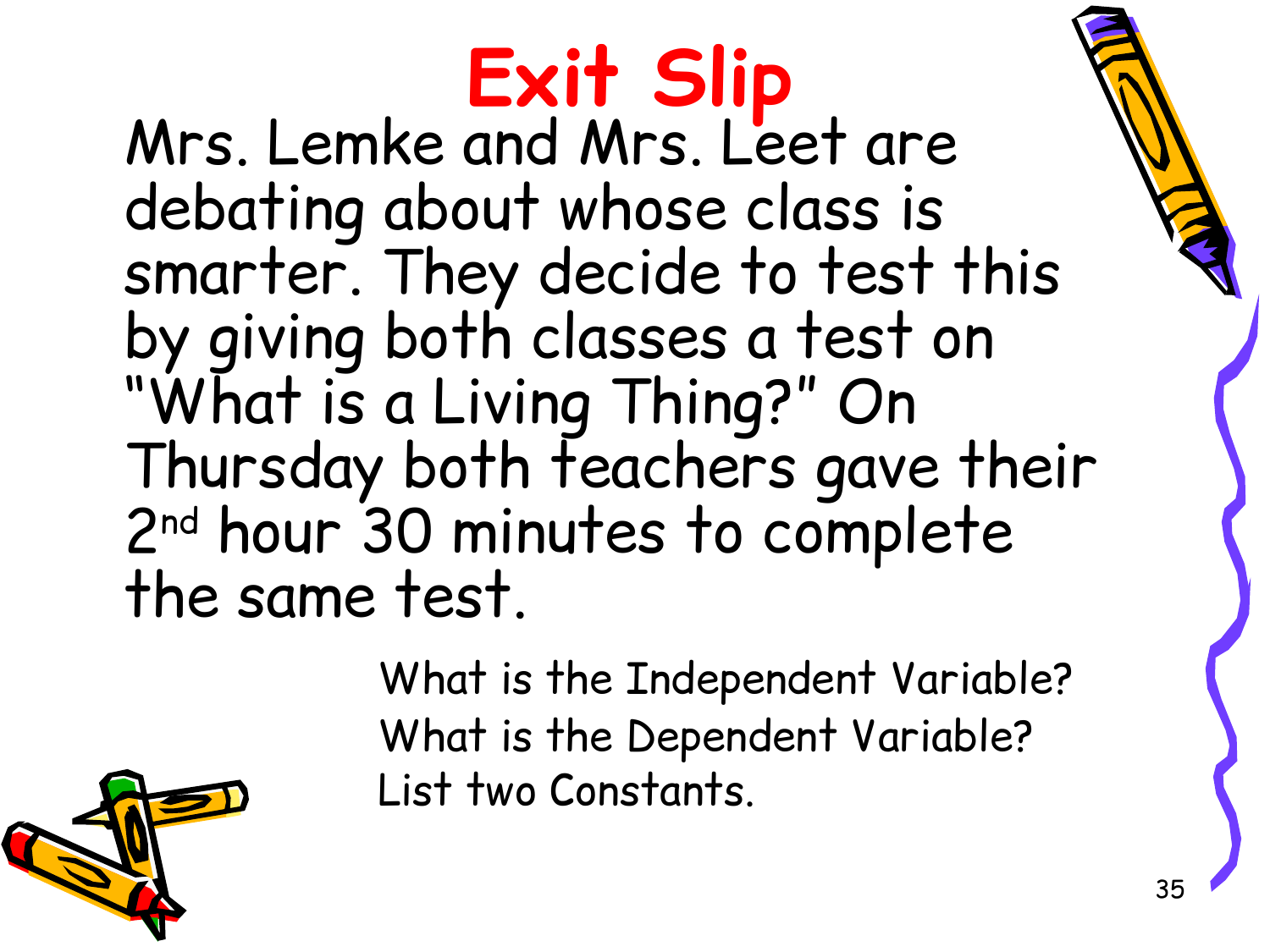

# Exit Slip
	Mrs. Lemke and Mrs. Leet are debating about whose class is smarter. They decide to test this by giving both classes a test on “What is a Living Thing?” On Thursday both teachers gave their 2nd hour 30 minutes to complete the same test.
			What is the Independent Variable?
			What is the Dependent Variable?
			List two Constants.
35